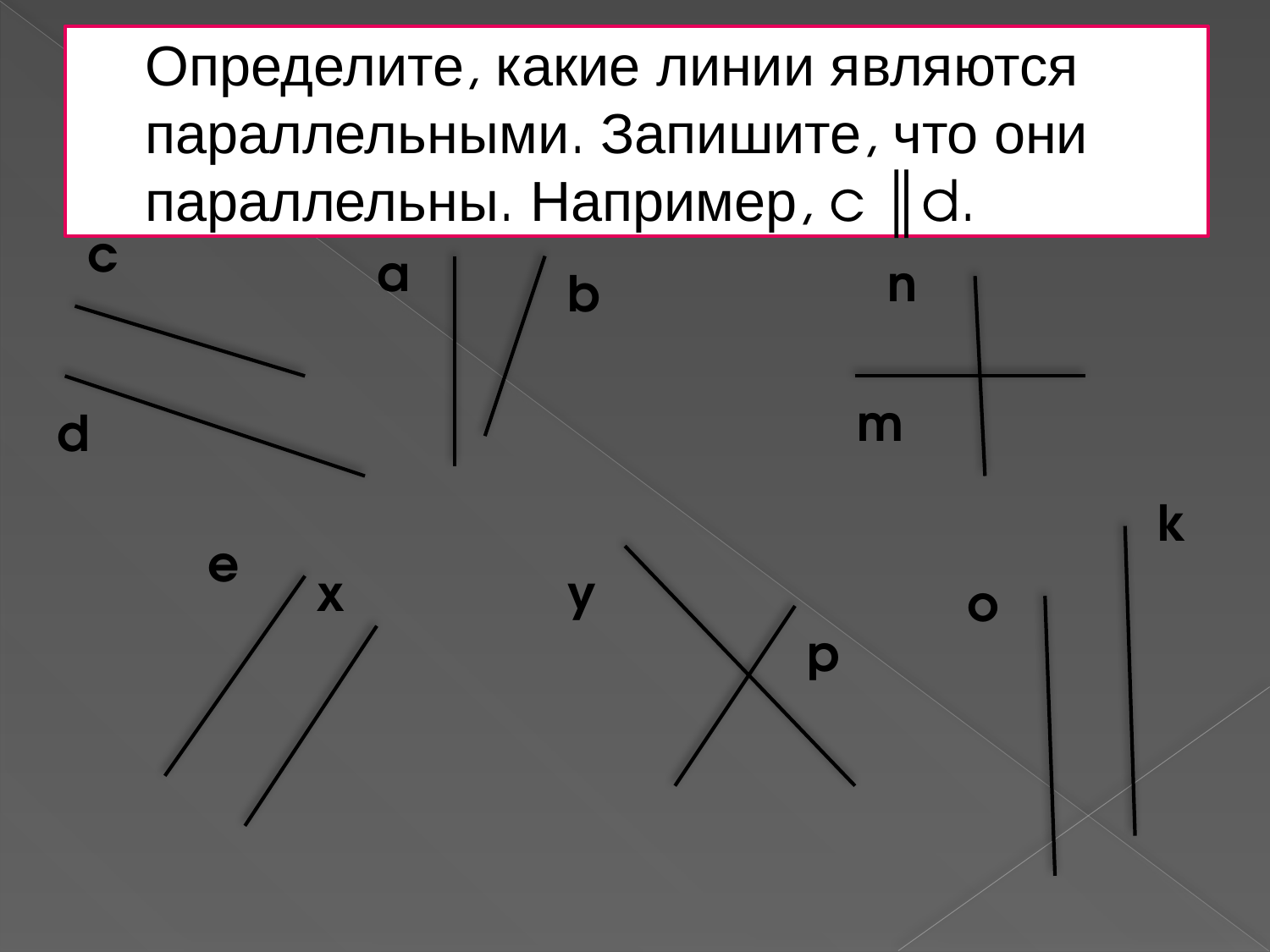

# Определите, какие линии являются параллельными. Запишите, что они параллельны. Например, c ║d.
c
a
n
b
m
d
k
e
x
y
o
p